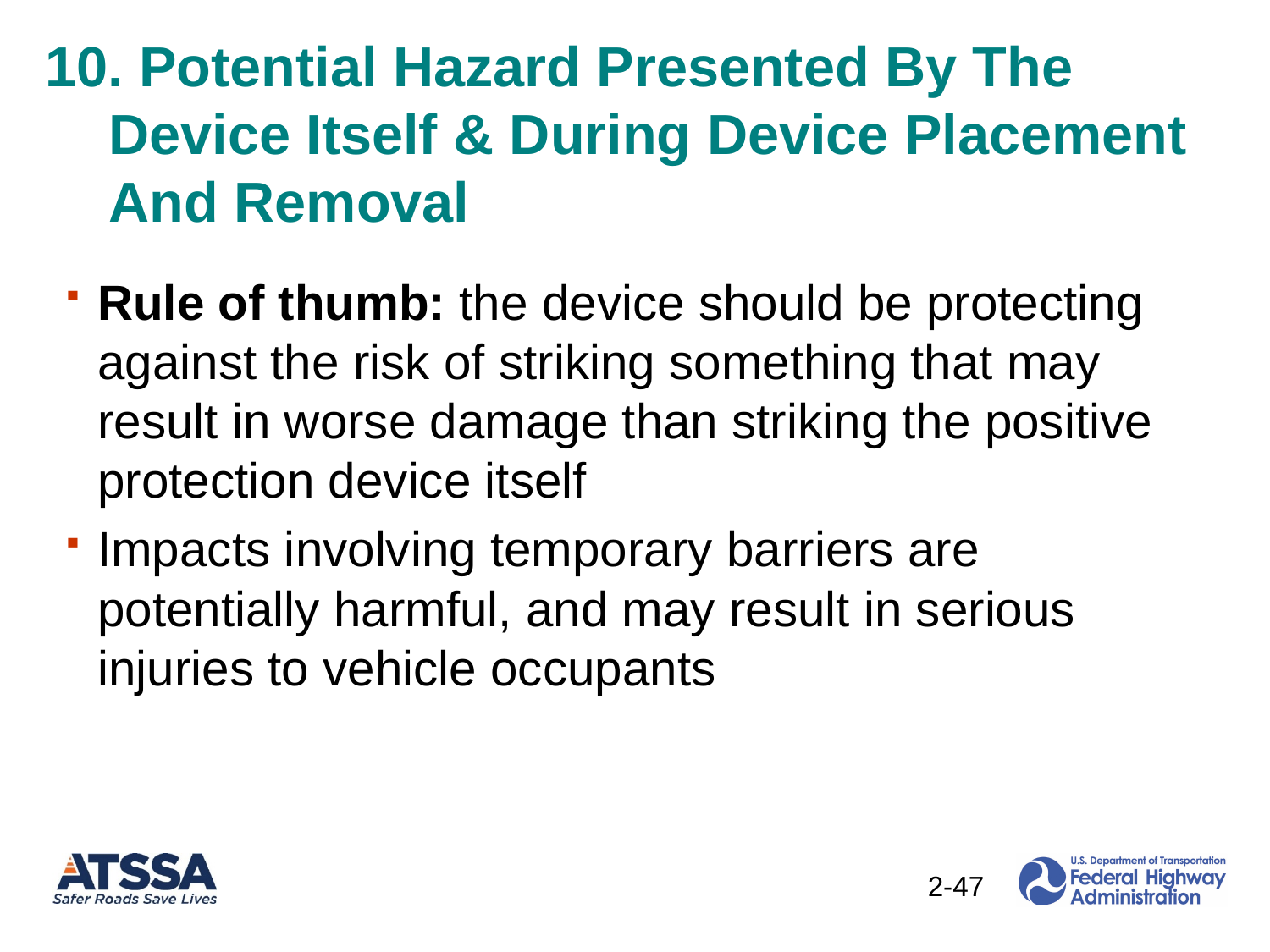

10. Potential Hazard Presented By The Device Itself & During Device Placement And Removal
Rule of thumb: the device should be protecting against the risk of striking something that may result in worse damage than striking the positive protection device itself
Impacts involving temporary barriers are potentially harmful, and may result in serious injuries to vehicle occupants